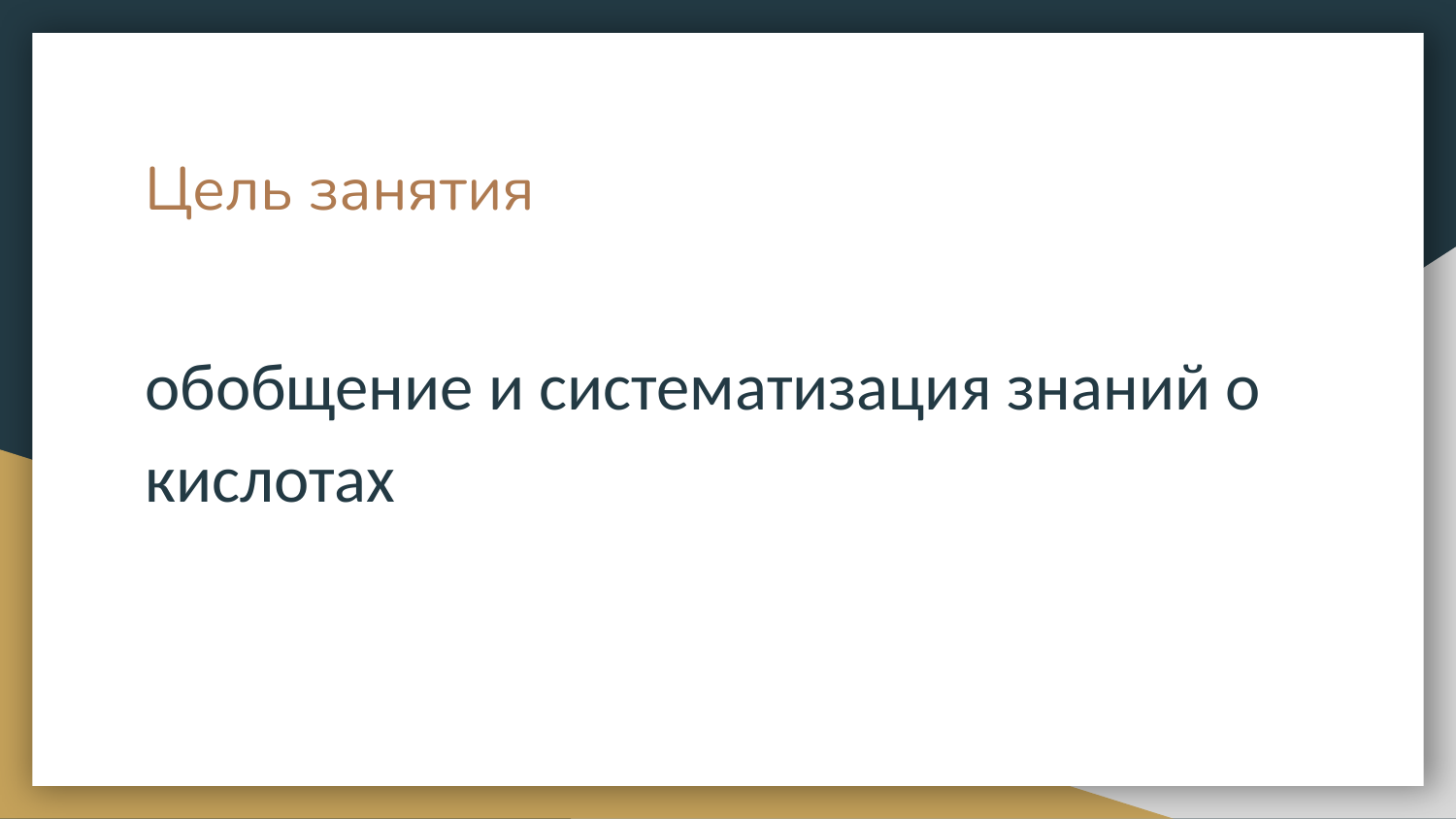

# Цель занятия
обобщение и систематизация знаний о кислотах